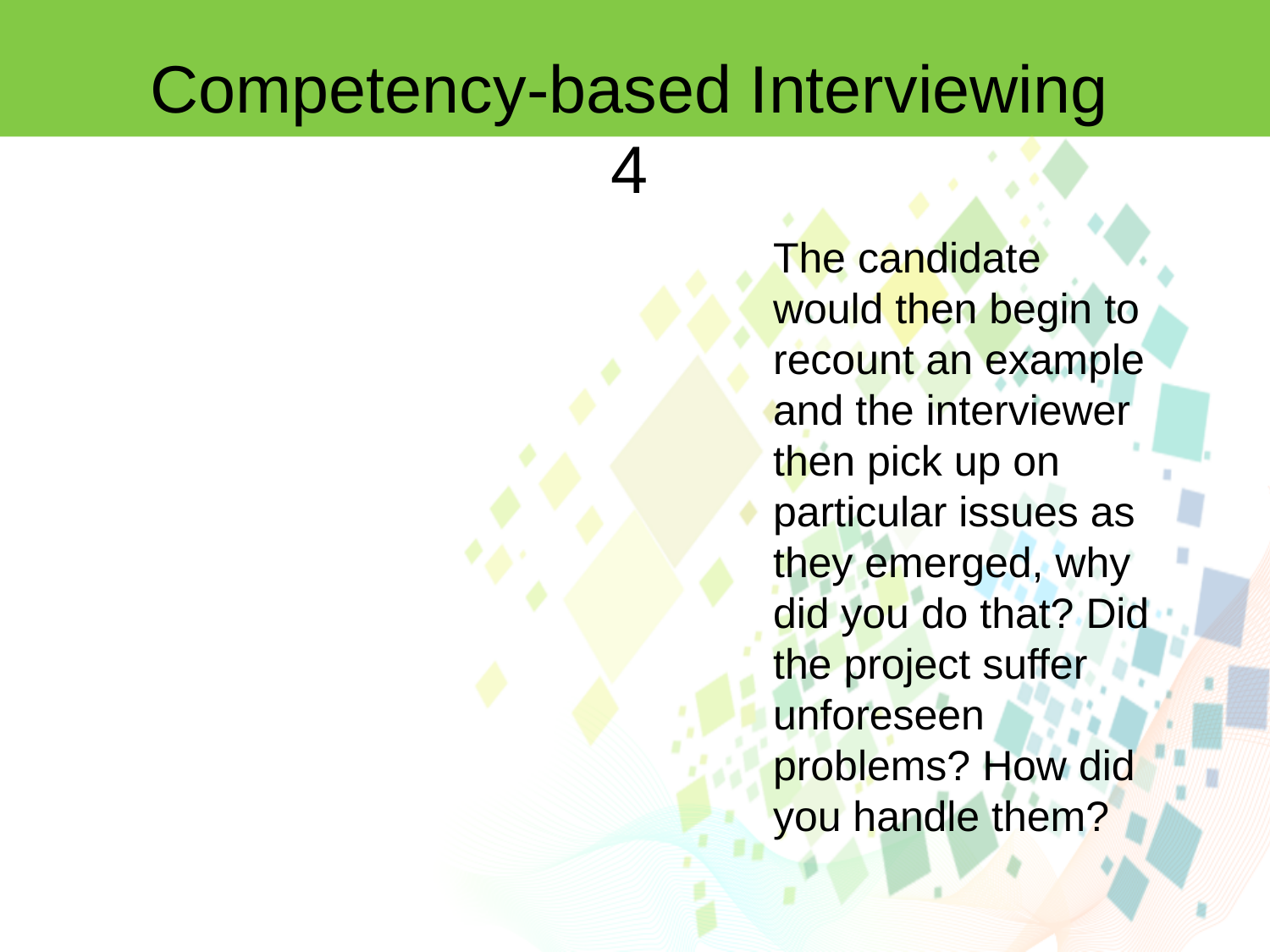

Competency-based Interviewing 4
The candidate would then begin to recount an example and the interviewer then pick up on particular issues as they emerged, why did you do that? Did the project suffer unforeseen problems? How did you handle them?